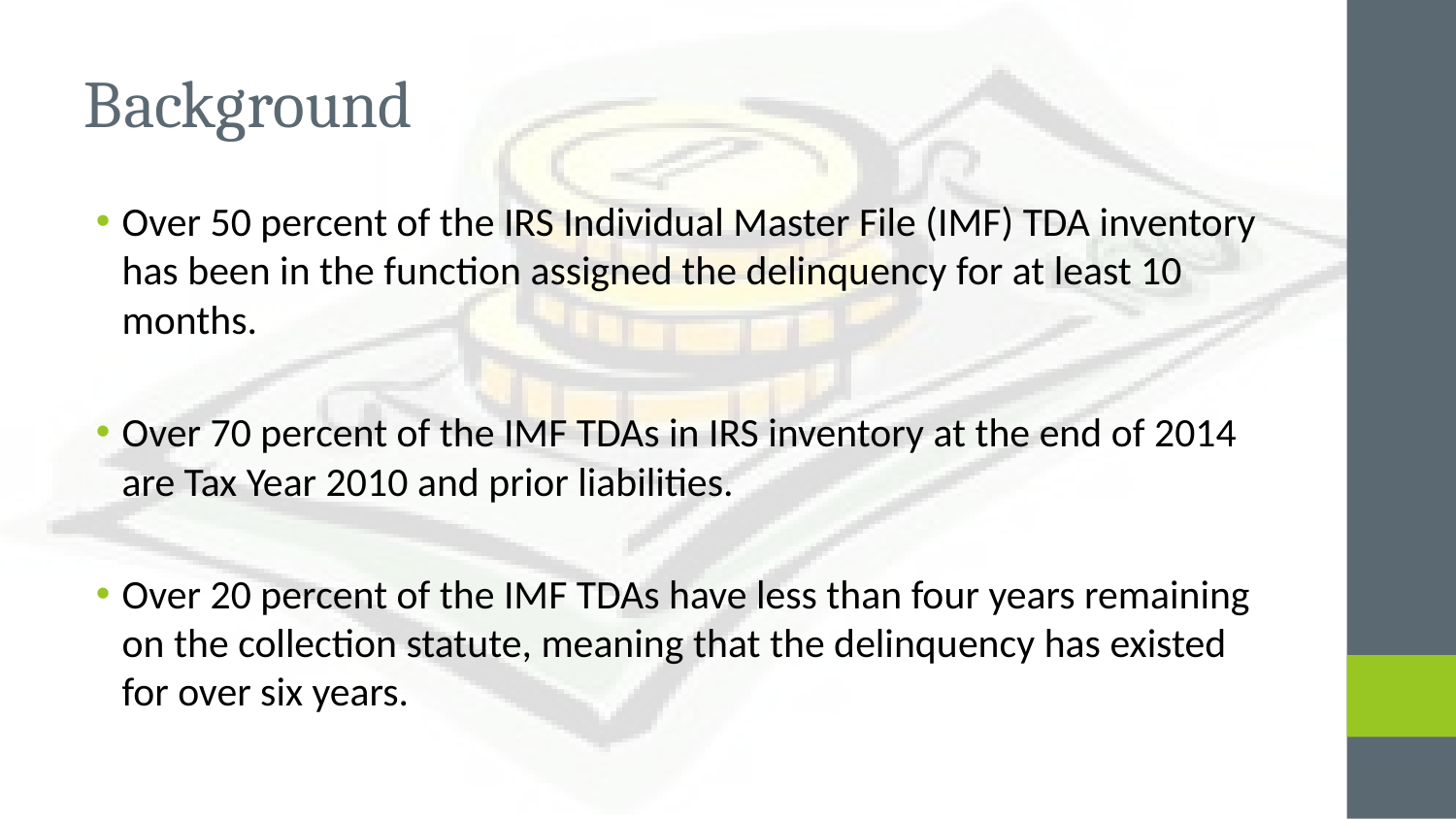

# Background
Over 50 percent of the IRS Individual Master File (IMF) TDA inventory has been in the function assigned the delinquency for at least 10 months.

Over 70 percent of the IMF TDAs in IRS inventory at the end of 2014 are Tax Year 2010 and prior liabilities.

Over 20 percent of the IMF TDAs have less than four years remaining on the collection statute, meaning that the delinquency has existed for over six years.